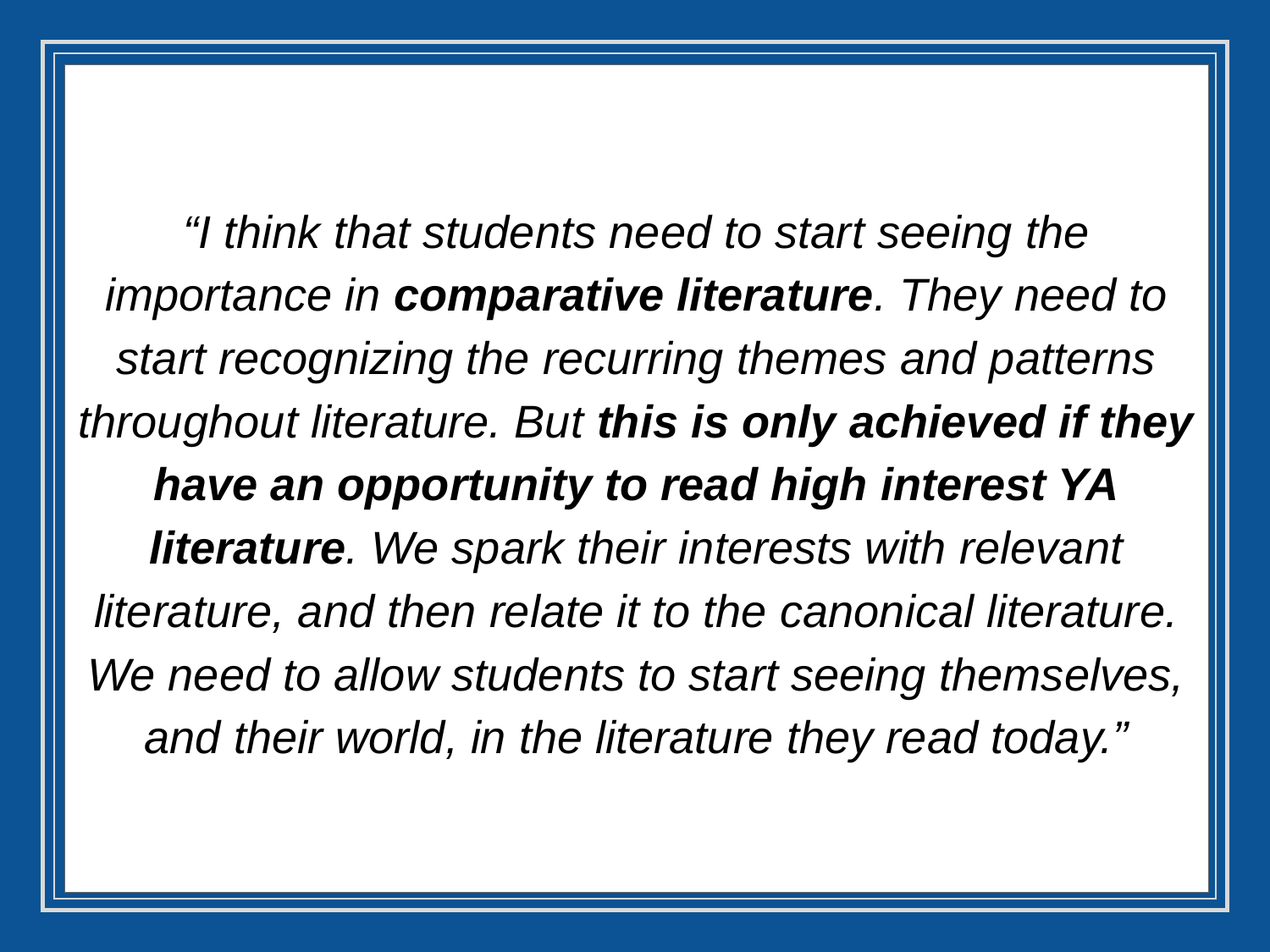

“I think that students need to start seeing the importance in comparative literature. They need to start recognizing the recurring themes and patterns throughout literature. But this is only achieved if they have an opportunity to read high interest YA literature. We spark their interests with relevant literature, and then relate it to the canonical literature. We need to allow students to start seeing themselves, and their world, in the literature they read today.”